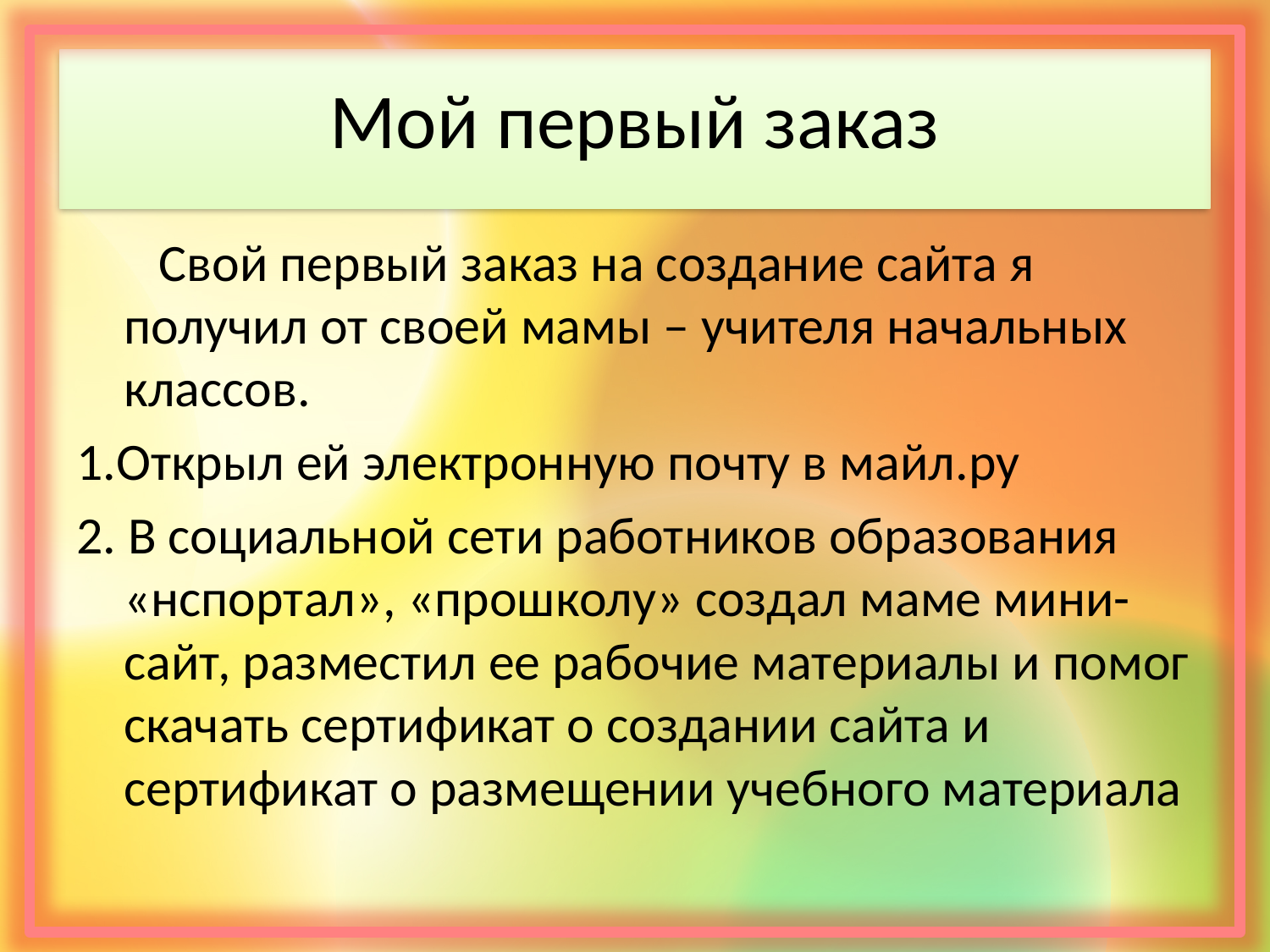

# Мой первый заказ
       Свой первый заказ на создание сайта я получил от своей мамы – учителя начальных классов.
1.Открыл ей электронную почту в майл.ру
2. В социальной сети работников образования «нспортал», «прошколу» создал маме мини-сайт, разместил ее рабочие материалы и помог скачать сертификат о создании сайта и сертификат о размещении учебного материала